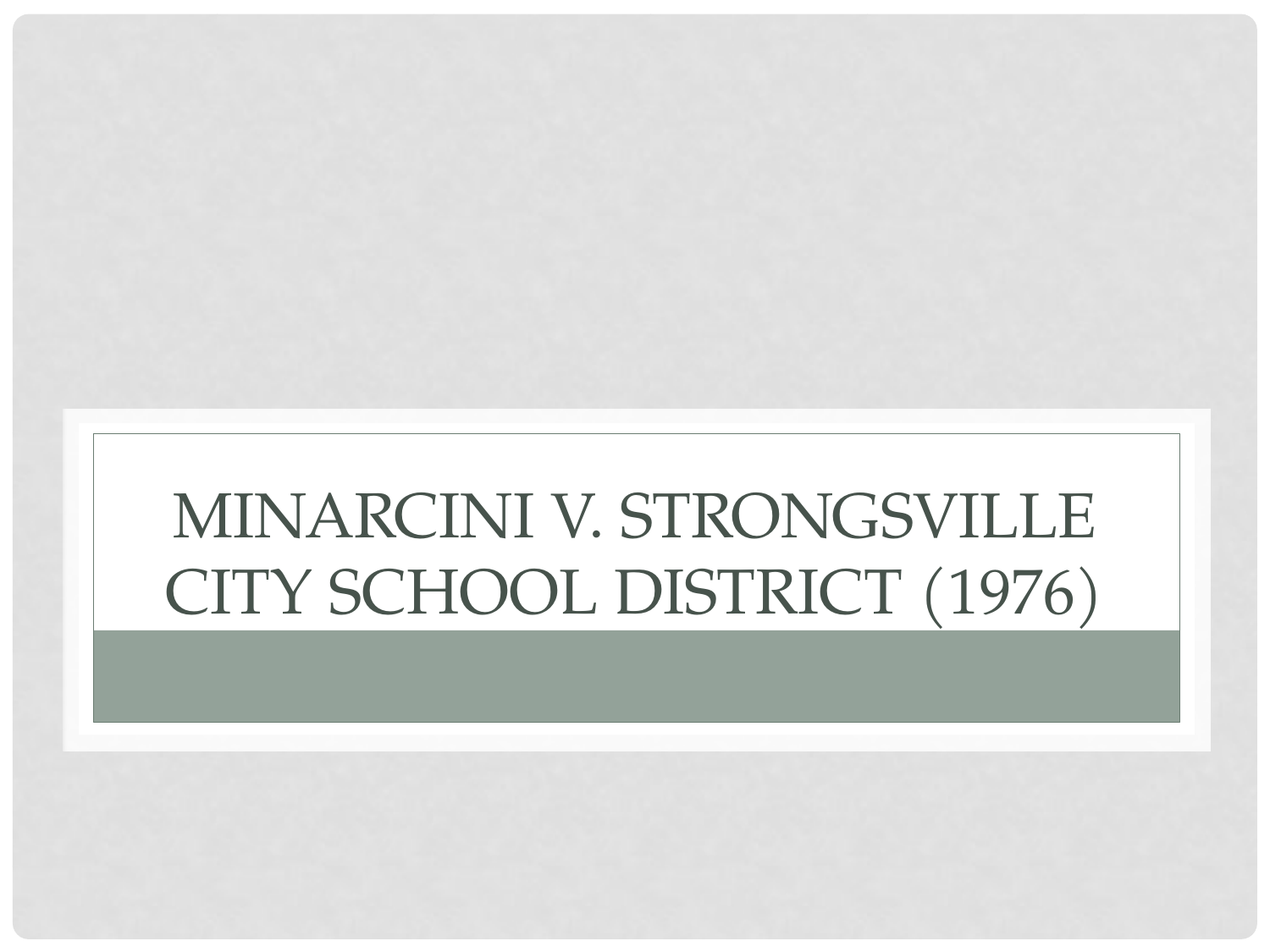

# Minarcini v. Strongsville City School District (1976)